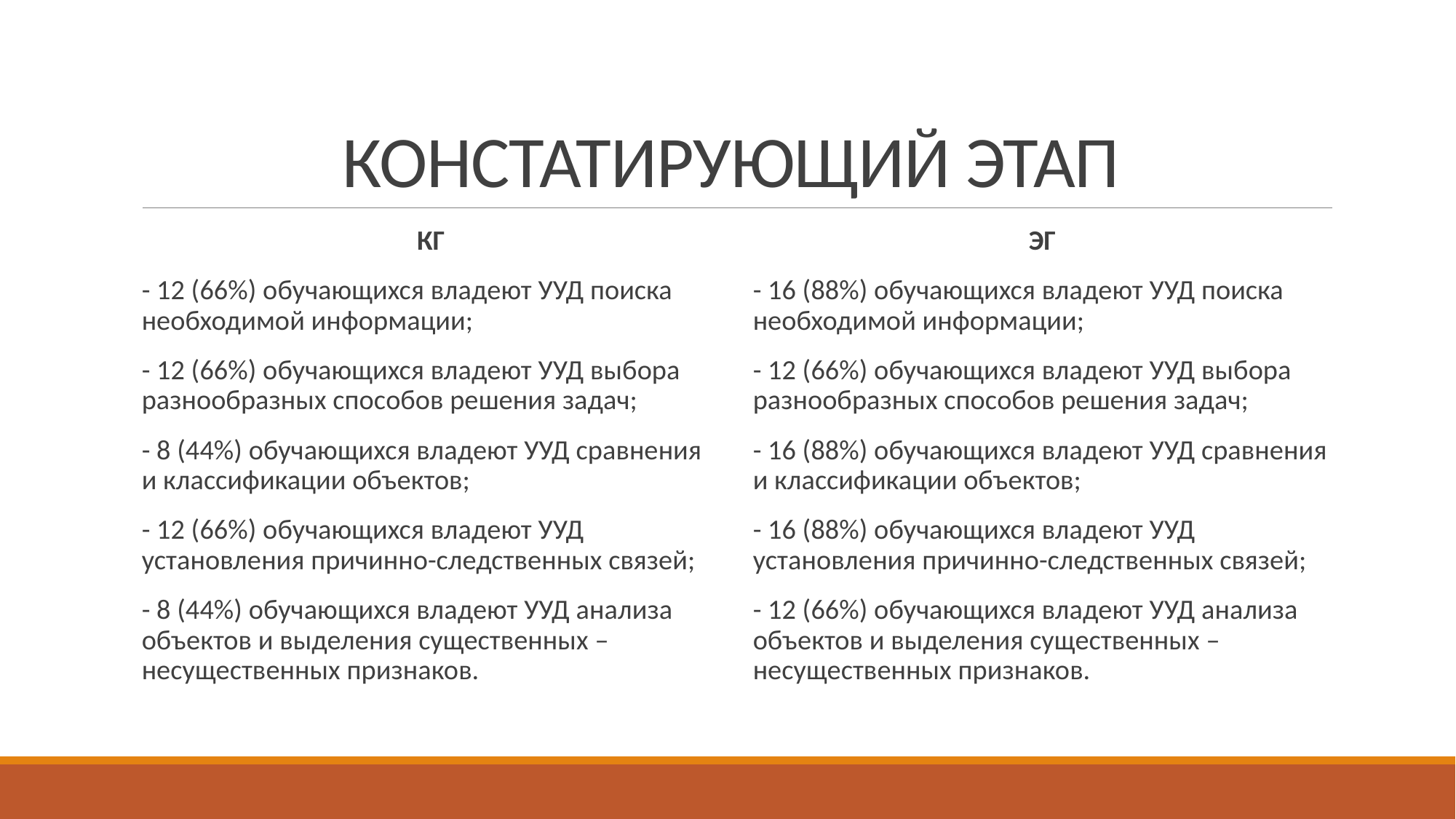

# КОНСТАТИРУЮЩИЙ ЭТАП
КГ
- 12 (66%) обучающихся владеют УУД поиска необходимой информации;
- 12 (66%) обучающихся владеют УУД выбора разнообразных способов решения задач;
- 8 (44%) обучающихся владеют УУД сравнения и классификации объектов;
- 12 (66%) обучающихся владеют УУД установления причинно-следственных связей;
- 8 (44%) обучающихся владеют УУД анализа объектов и выделения существенных – несущественных признаков.

ЭГ
- 16 (88%) обучающихся владеют УУД поиска необходимой информации;
- 12 (66%) обучающихся владеют УУД выбора разнообразных способов решения задач;
- 16 (88%) обучающихся владеют УУД сравнения и классификации объектов;
- 16 (88%) обучающихся владеют УУД установления причинно-следственных связей;
- 12 (66%) обучающихся владеют УУД анализа объектов и выделения существенных – несущественных признаков.